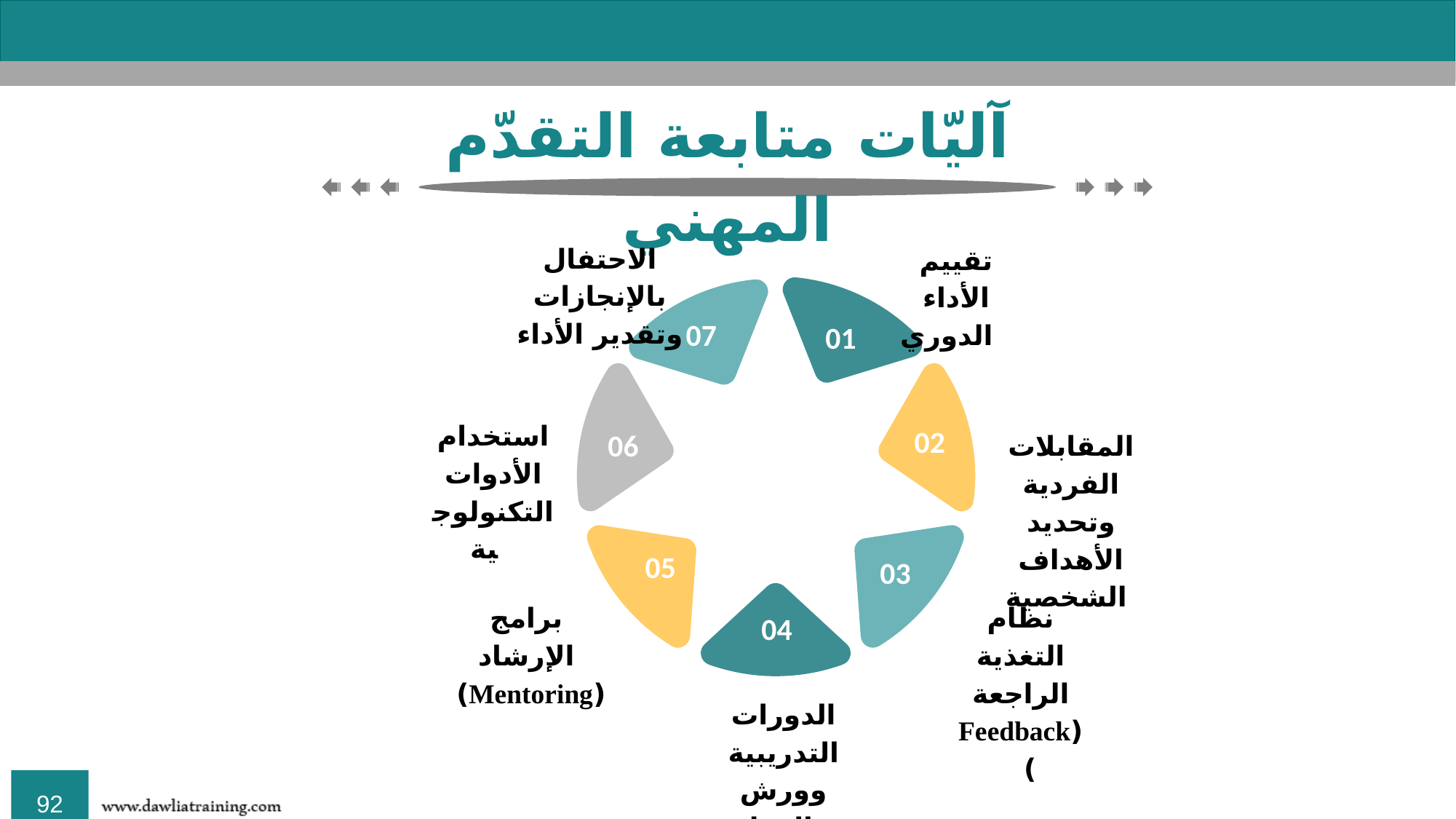

آليّات متابعة التقدّم المهني

الاحتفال بالإنجازات وتقدير الأداء

07
تقييم الأداء الدوري

01

استخدام الأدوات التكنولوجية
06

02
المقابلات الفردية وتحديد الأهداف الشخصية

05
برامج الإرشاد (Mentoring)

03
نظام التغذية الراجعة (Feedback)

04
الدورات التدريبية وورش العمل